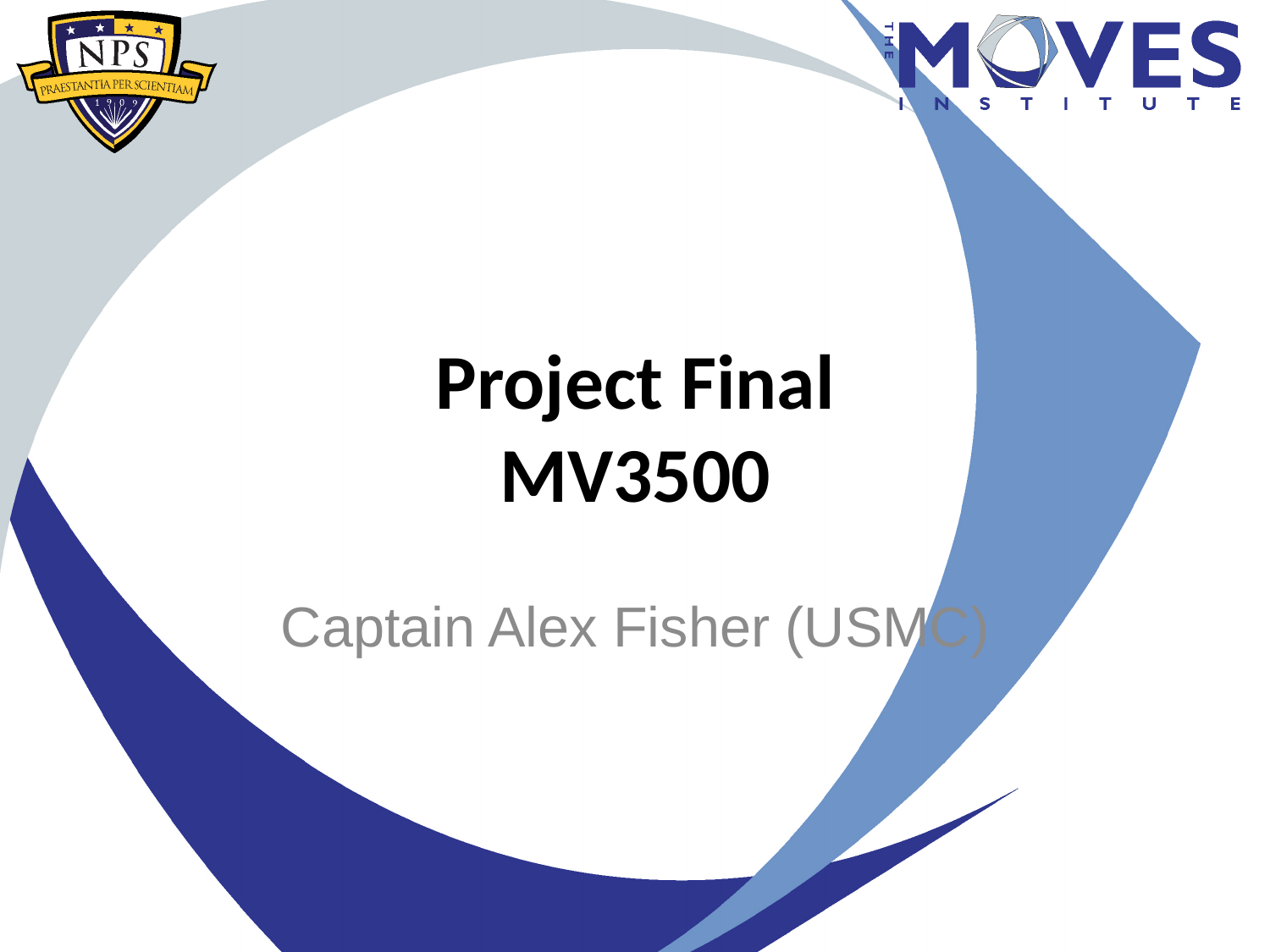

# Project Final MV3500
Captain Alex Fisher (USMC)